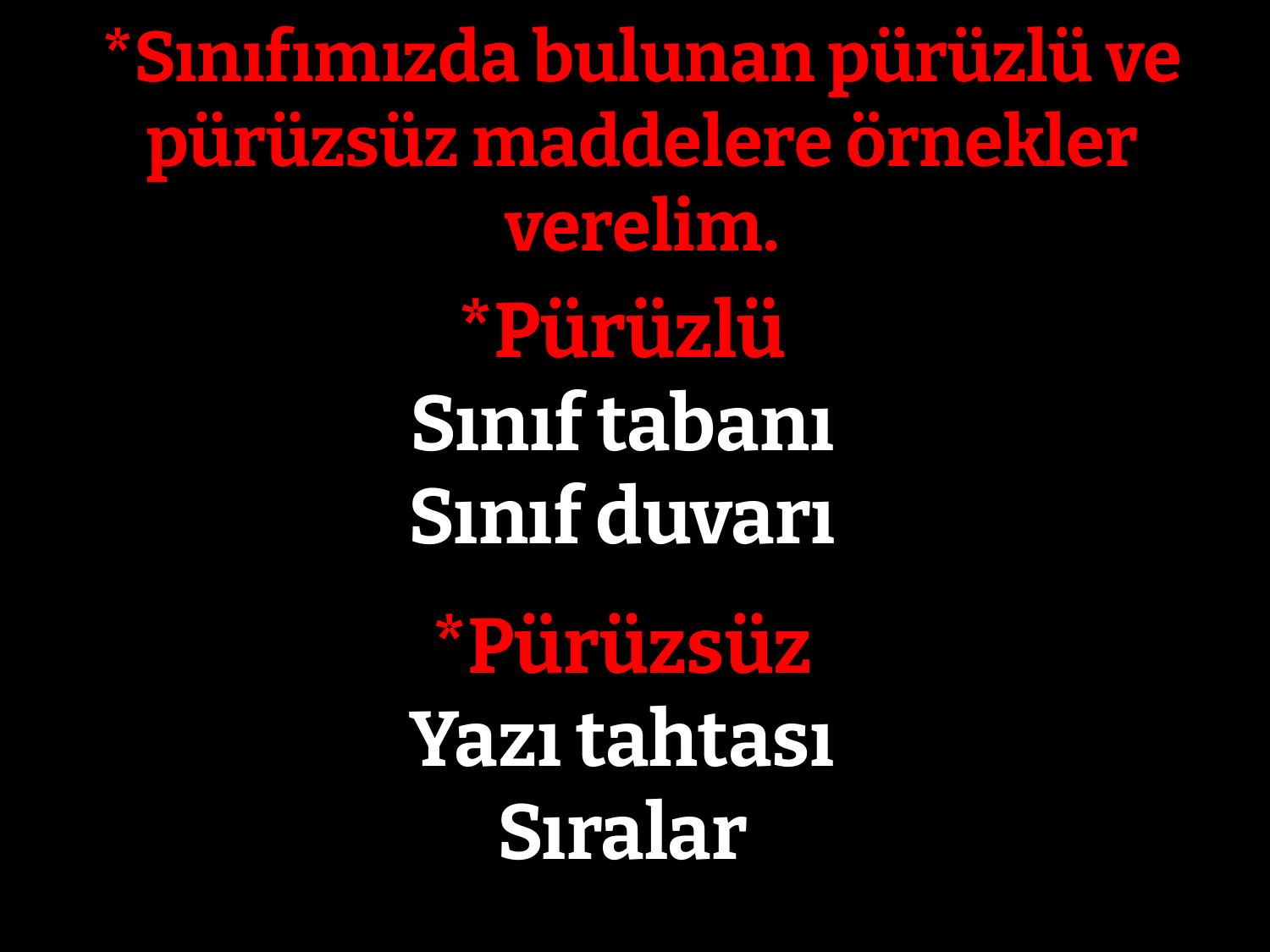

*Sınıfımızda bulunan pürüzlü ve pürüzsüz maddelere örnekler verelim.
*Pürüzlü
Sınıf tabanı
Sınıf duvarı
*Pürüzsüz
Yazı tahtası
Sıralar